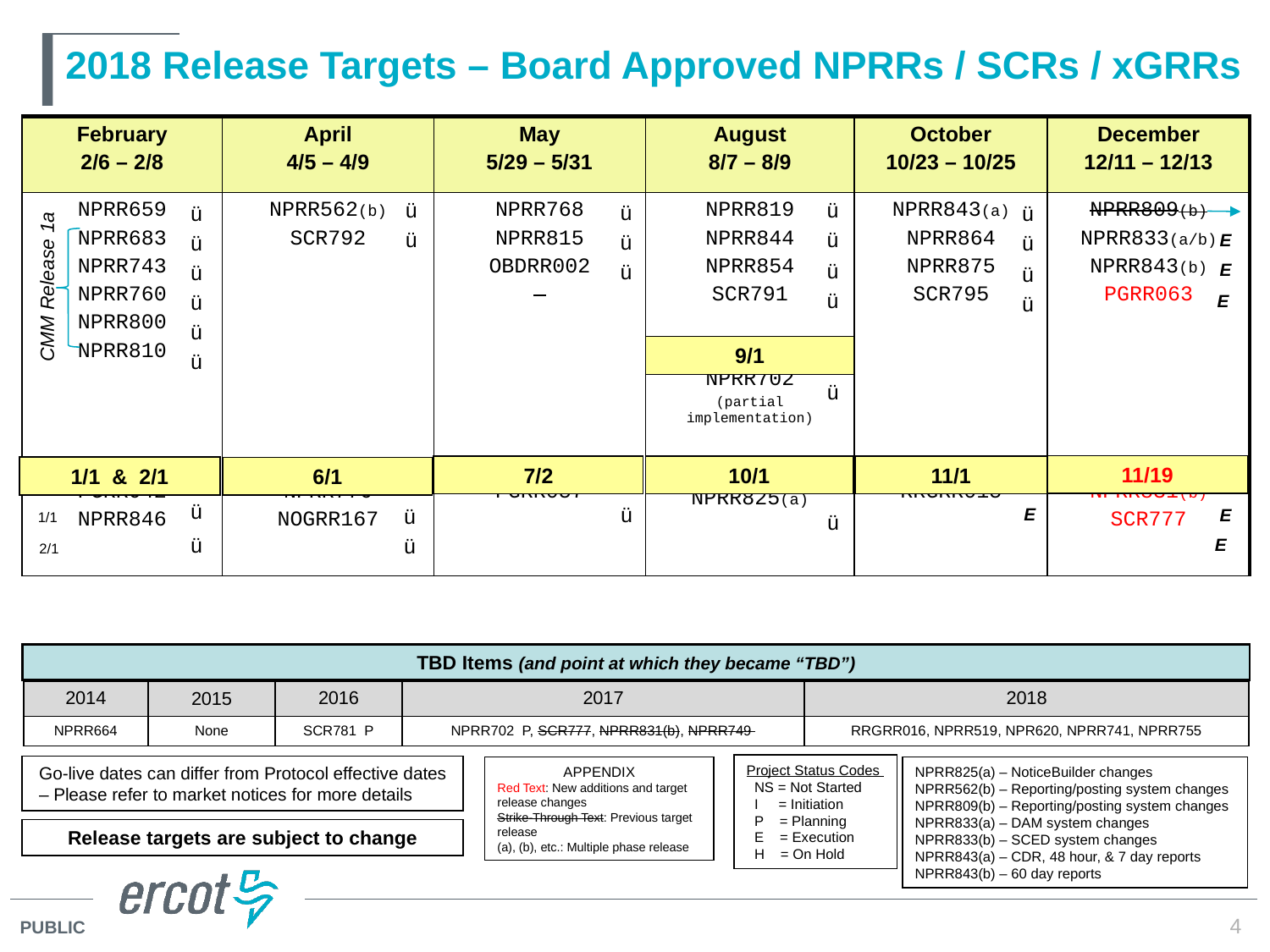

# 2018 Release Targets – Board Approved NPRRs / SCRs / xGRRs
| February 2/6 – 2/8 | April 4/5 – 4/9 | May 5/29 – 5/31 | August 8/7 – 8/9 | October 10/23 – 10/25 | December 12/11 – 12/13 |
| --- | --- | --- | --- | --- | --- |
| NPRR659 NPRR683 NPRR743 NPRR760 NPRR800 NPRR810 PGRR042 NPRR846 | NPRR562(b) SCR792 NPRR776 NOGRR167 | NPRR768 NPRR815 OBDRR002 PGRR057 | NPRR819 NPRR844 NPRR854 SCR791 NPRR702 (partial implementation) NPRR825(a) | NPRR843(a) NPRR864 NPRR875 SCR795 RRGRR015 | NPRR809(b) NPRR833(a/b) NPRR843(b) PGRR063 NPRR831(b) SCR777 |
ü

ü

ü

ü
ü

ü

ü

ü

ü

E

E

E

E

E
ü

ü

ü

ü
ü

ü

ü

ü

ü

ü

ü

ü

CMM Release 1a
9/1
ü

11/19
11/1
10/1
7/2
1/1  &  2/1
6/1
ü

E

ü

ü

1/1
ü

2/1
TBD Items (and point at which they became “TBD”)
| 2014 | 2015 | 2016 | 2017 | 2018 |
| --- | --- | --- | --- | --- |
| NPRR664 | None | SCR781 P | NPRR702 P, SCR777, NPRR831(b), NPRR749 | RRGRR016, NPRR519, NPR620, NPRR741, NPRR755 |
Project Status Codes
  NS = Not Started
  I     = Initiation
  P    = Planning
  E    = Execution
  H    = On Hold
NPRR825(a) – NoticeBuilder changes
NPRR562(b) – Reporting/posting system changes
NPRR809(b) – Reporting/posting system changes
NPRR833(a) – DAM system changes
NPRR833(b) – SCED system changes
NPRR843(a) – CDR, 48 hour, & 7 day reports
NPRR843(b) – 60 day reports
Go-live dates can differ from Protocol effective dates – Please refer to market notices for more details
APPENDIX
Red Text: New additions and target release changes
Strike-Through Text: Previous target release
(a), (b), etc.: Multiple phase release
Release targets are subject to change
4